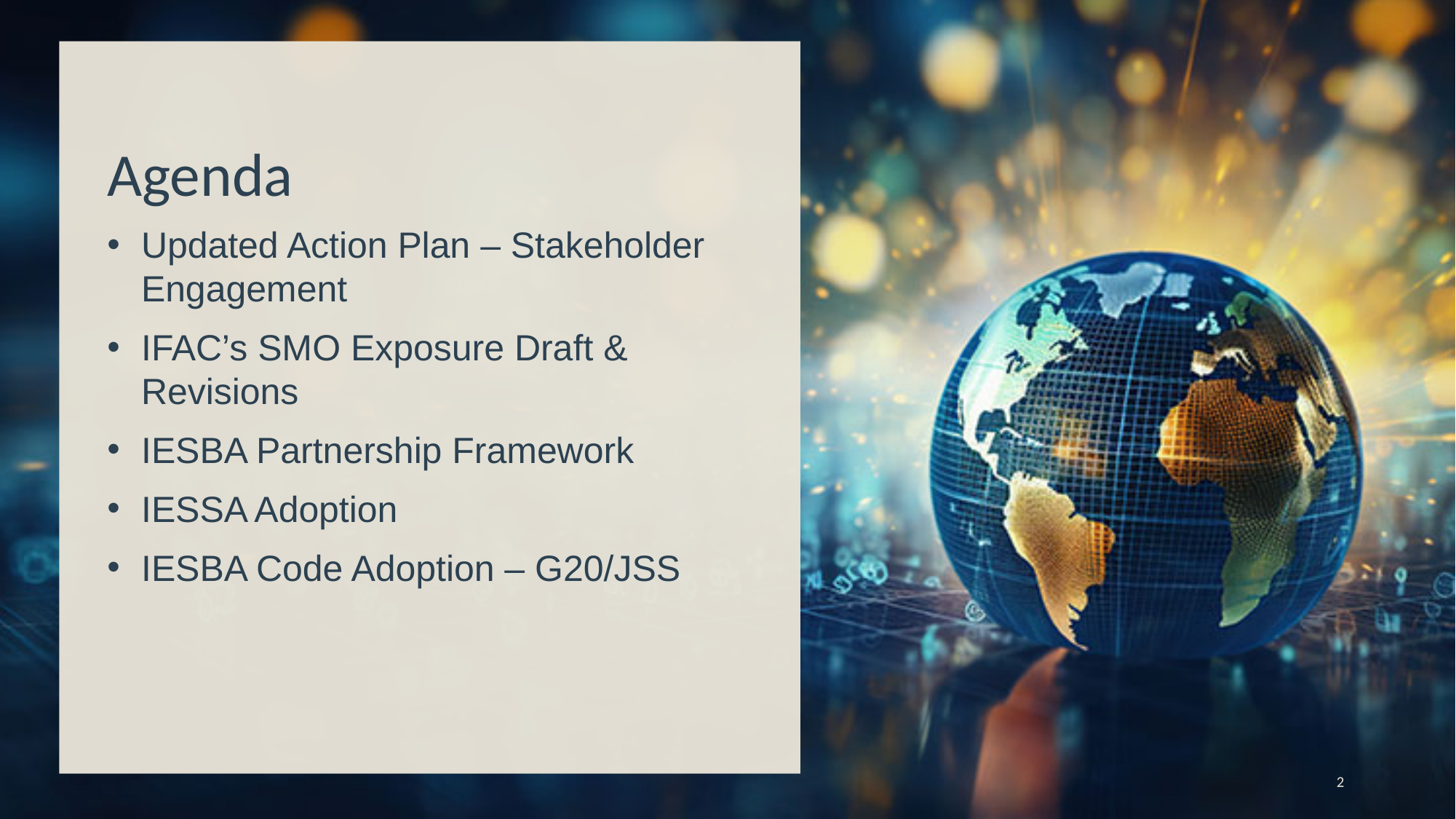

# Agenda
Updated Action Plan – Stakeholder Engagement
IFAC’s SMO Exposure Draft & Revisions
IESBA Partnership Framework
IESSA Adoption
IESBA Code Adoption – G20/JSS

2